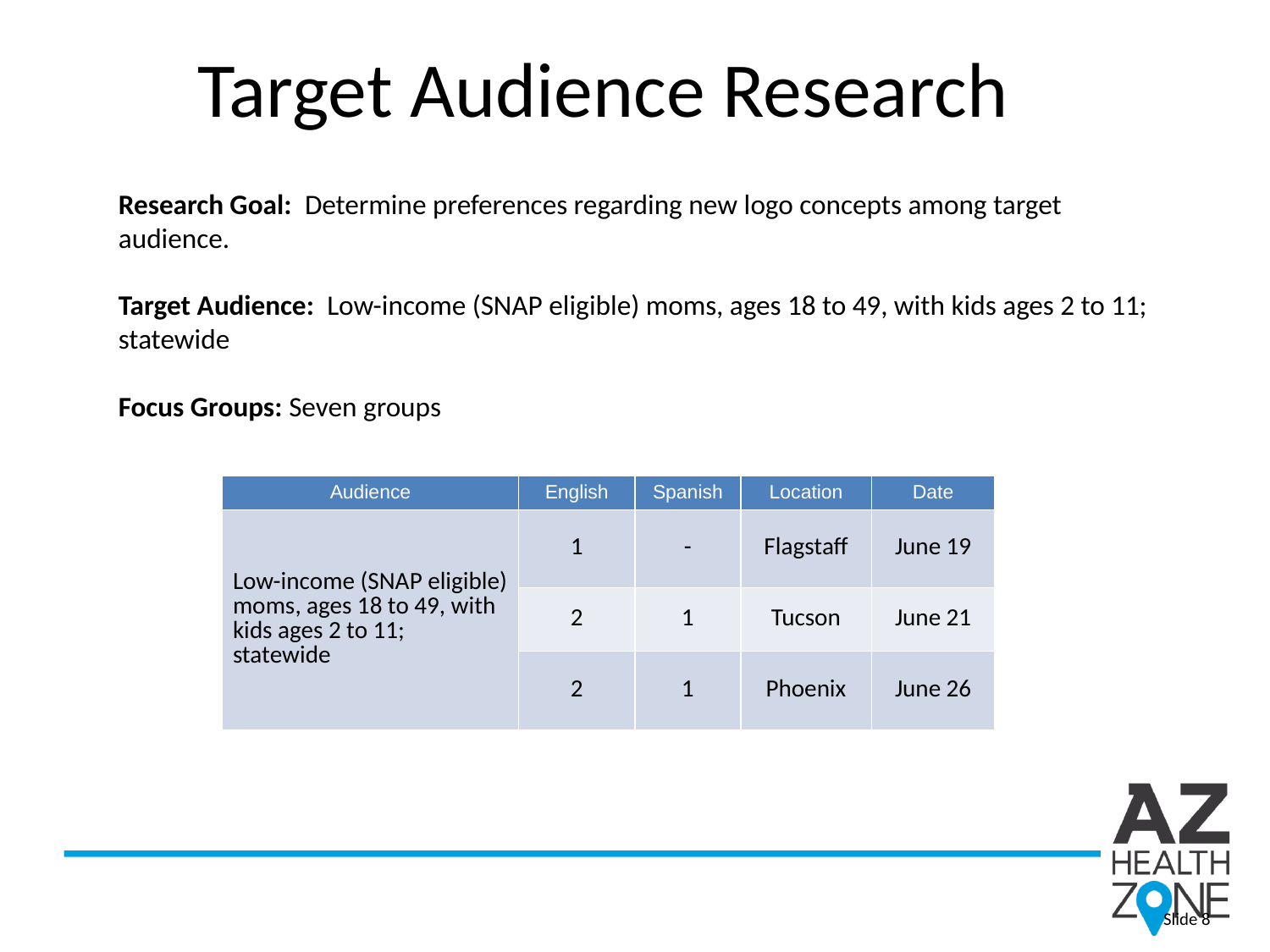

Target Audience Research
Research Goal:  Determine preferences regarding new logo concepts among target audience.

Target Audience:  Low-income (SNAP eligible) moms, ages 18 to 49, with kids ages 2 to 11; statewide

Focus Groups: Seven groups

| Audience | English | Spanish | Location | Date |
| --- | --- | --- | --- | --- |
| Low-income (SNAP eligible) moms, ages 18 to 49, with kids ages 2 to 11; statewide | 1 | - | Flagstaff | June 19 |
|  | 2 | 1 | Tucson | June 21 |
|  | 2 | 1 | Phoenix | June 26 |
        Slide 8